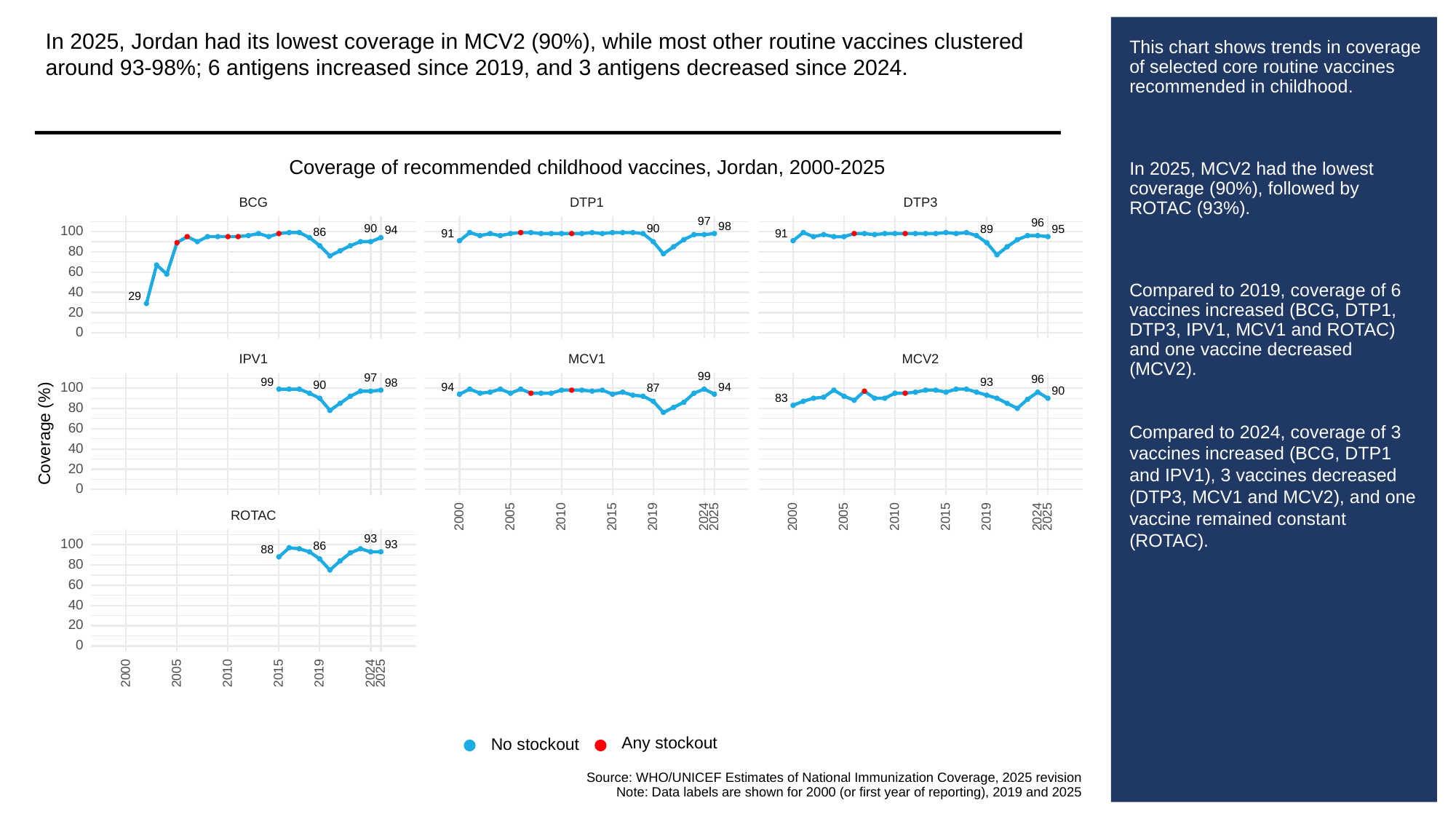

In 2025, Jordan had its lowest coverage in MCV2 (90%), while most other routine vaccines clustered around 93-98%; 6 antigens increased since 2019, and 3 antigens decreased since 2024.
# This chart shows trends in coverage of selected core routine vaccines recommended in childhood.

In 2025, MCV2 had the lowest coverage (90%), followed by ROTAC (93%).

Compared to 2019, coverage of 6 vaccines increased (BCG, DTP1, DTP3, IPV1, MCV1 and ROTAC) and one vaccine decreased (MCV2).

Compared to 2024, coverage of 3 vaccines increased (BCG, DTP1 and IPV1), 3 vaccines decreased (DTP3, MCV1 and MCV2), and one vaccine remained constant (ROTAC).

Coverage of recommended childhood vaccines, Jordan, 2000-2025
BCG
DTP3
DTP1

97
96

98
90
90
95
89
100
94
86
91
91

80

60

40

29

20

0

MCV1
MCV2
IPV1
99

97
96

99
93
98
90
100
94
94
87

90

83

80

60
Coverage (%)

40

20

0

ROTAC
2000
2005
2010
2015
2019
2024
2025
2000
2005
2010
2015
2019
2024
2025

93
100
93
86

88

80

60

40

20

0

2000
2005
2010
2015
2019
2024
2025
Any stockout
No stockout

Source: WHO/UNICEF Estimates of National Immunization Coverage, 2025 revision
Note: Data labels are shown for 2000 (or first year of reporting), 2019 and 2025